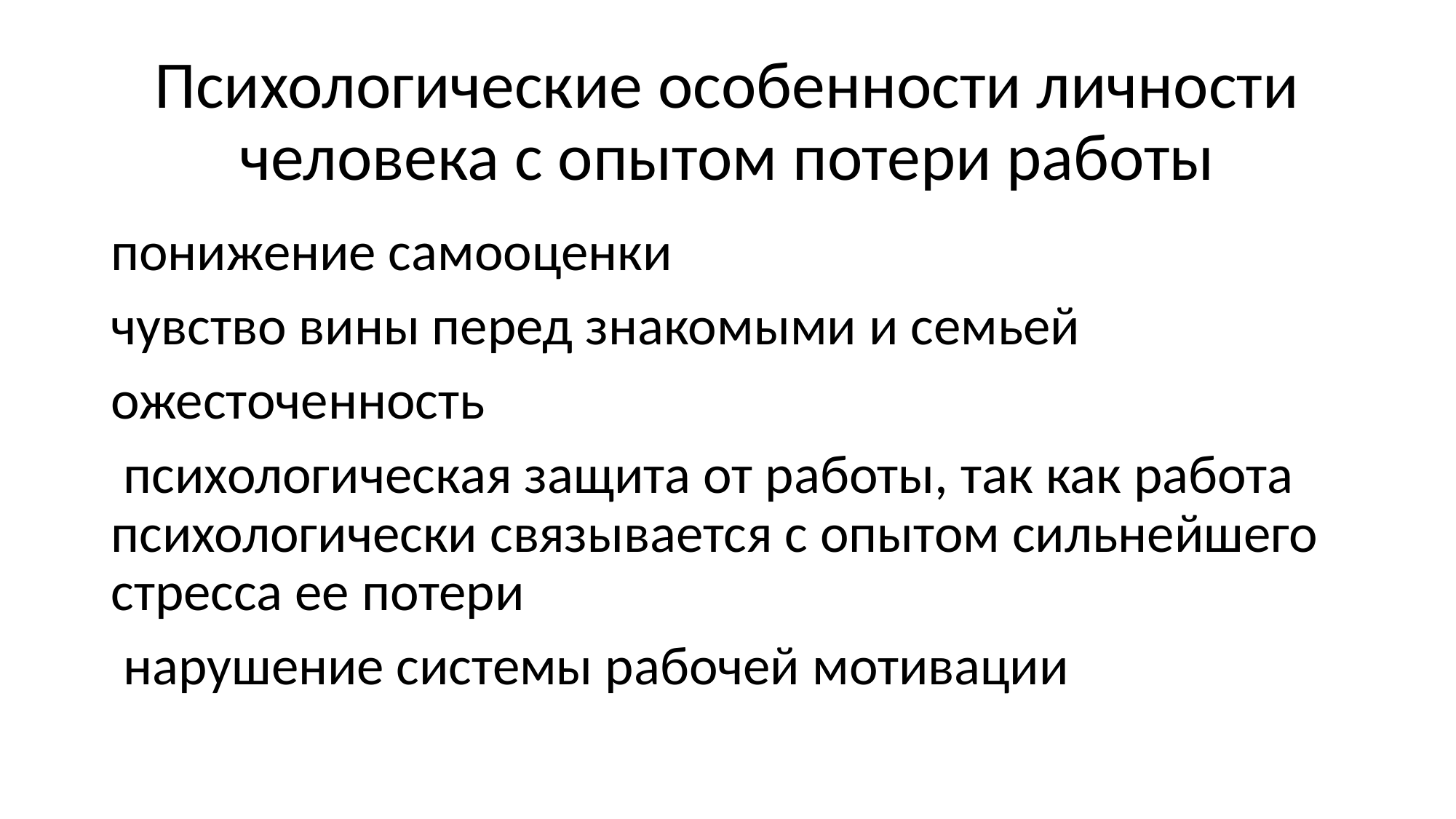

# Психологические особенности личности человека с опытом потери работы
понижение самооценки
чувство вины перед знакомыми и семьей
ожесточенность
 психологическая защита от работы, так как работа психологически связывается с опытом сильнейшего стресса ее потери
 нарушение системы рабочей мотивации